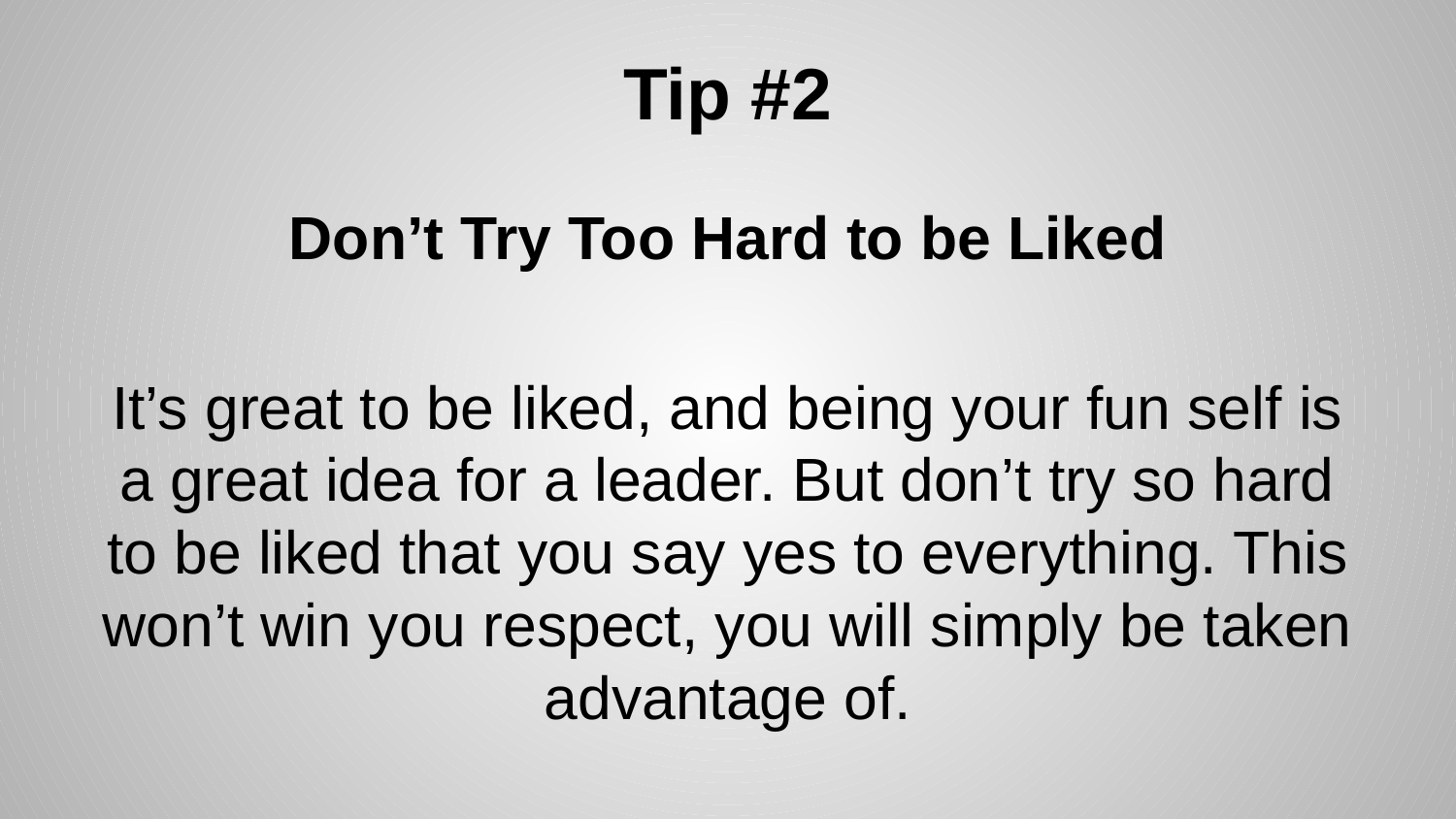

# Tip #2

Don’t Try Too Hard to be Liked

It’s great to be liked, and being your fun self is a great idea for a leader. But don’t try so hard to be liked that you say yes to everything. This won’t win you respect, you will simply be taken advantage of.